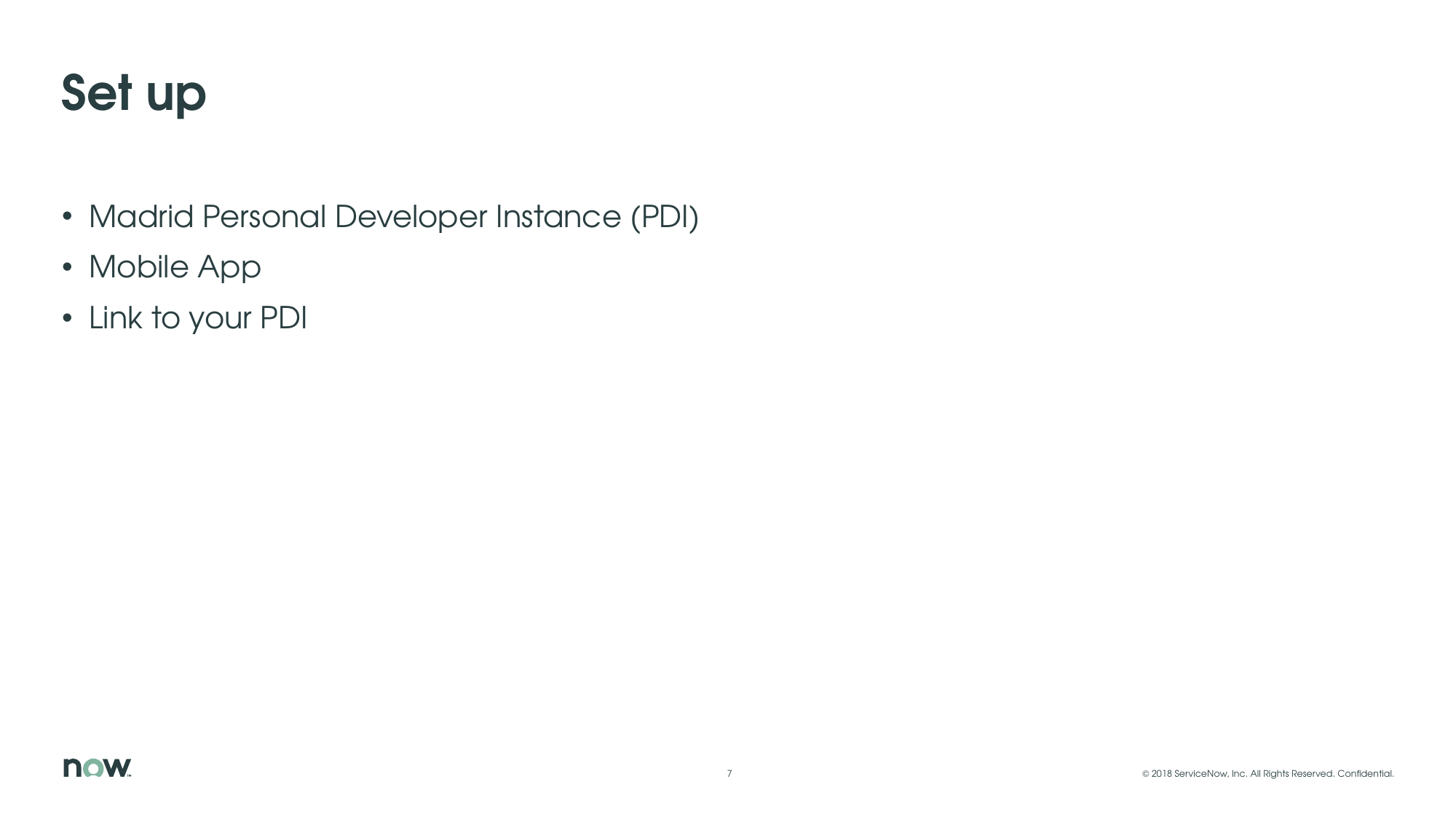

# Set up
Madrid Personal Developer Instance (PDI)
Mobile App
Link to your PDI